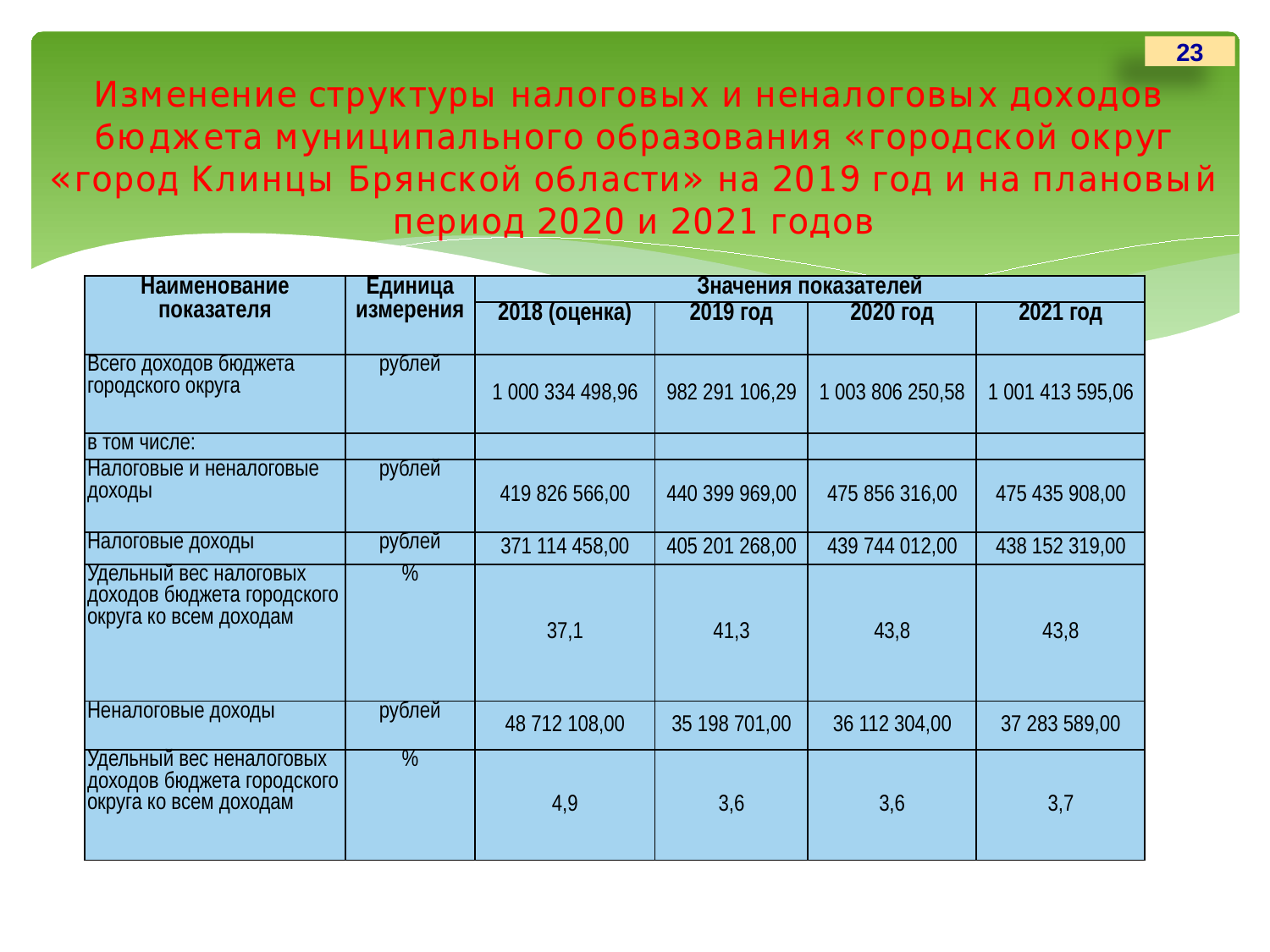

23
# Изменение структуры налоговых и неналоговых доходов бюджета муниципального образования «городской округ «город Клинцы Брянской области» на 2019 год и на плановый период 2020 и 2021 годов
| Наименование показателя | Единица измерения | Значения показателей |  |  |  |
| --- | --- | --- | --- | --- | --- |
|  |  | 2018 (оценка) | 2019 год | 2020 год | 2021 год |
| Всего доходов бюджета городского округа | рублей | 1 000 334 498,96 | 982 291 106,29 | 1 003 806 250,58 | 1 001 413 595,06 |
| в том числе: |  |  |  |  |  |
| Налоговые и неналоговые доходы | рублей | 419 826 566,00 | 440 399 969,00 | 475 856 316,00 | 475 435 908,00 |
| Налоговые доходы | рублей | 371 114 458,00 | 405 201 268,00 | 439 744 012,00 | 438 152 319,00 |
| Удельный вес налоговых доходов бюджета городского округа ко всем доходам | % | 37,1 | 41,3 | 43,8 | 43,8 |
| Неналоговые доходы | рублей | 48 712 108,00 | 35 198 701,00 | 36 112 304,00 | 37 283 589,00 |
| Удельный вес неналоговых доходов бюджета городского округа ко всем доходам | % | 4,9 | 3,6 | 3,6 | 3,7 |